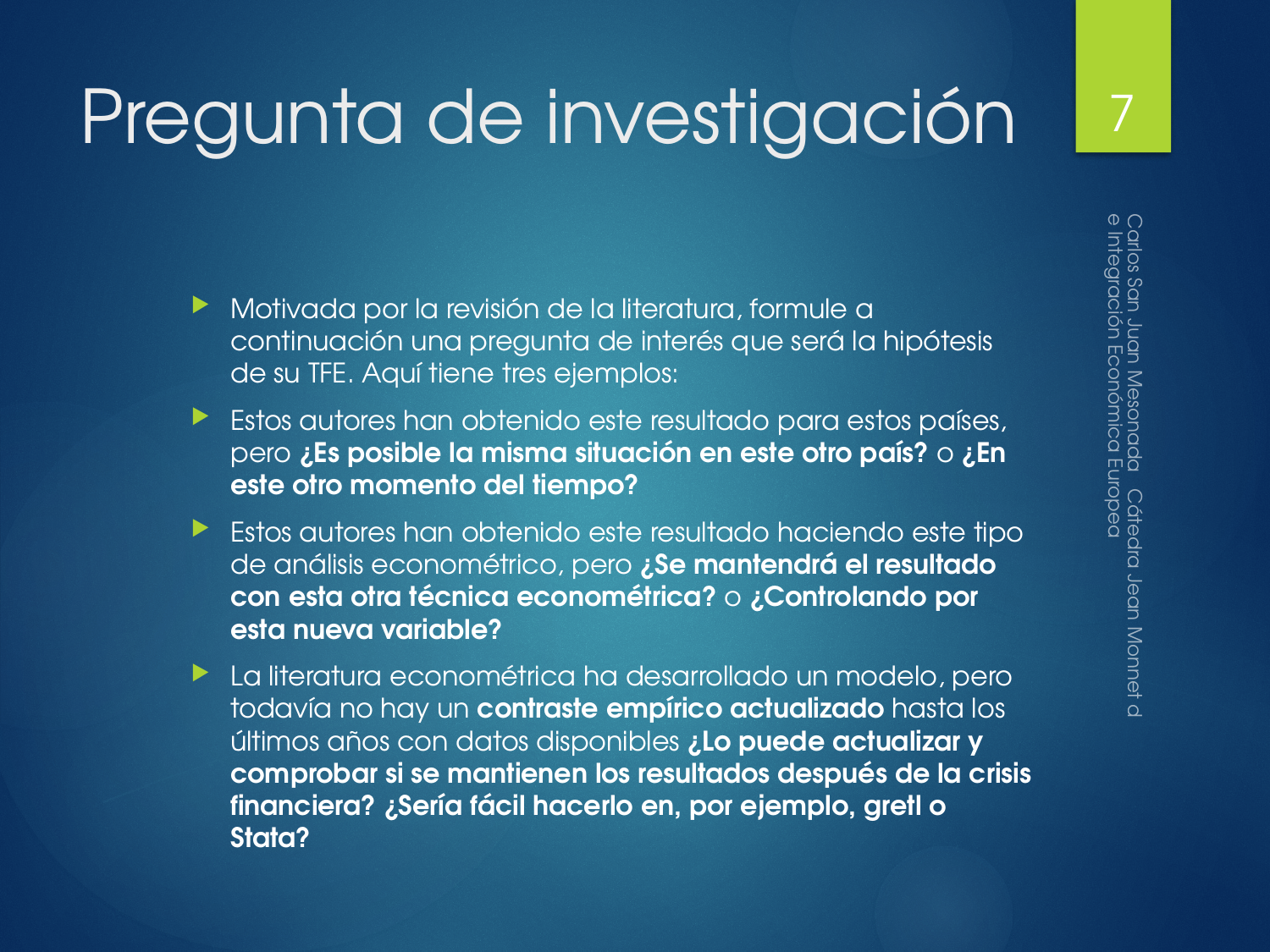

7
# Pregunta de investigación
Motivada por la revisión de la literatura, formule a continuación una pregunta de interés que será la hipótesis de su TFE. Aquí tiene tres ejemplos:
Estos autores han obtenido este resultado para estos países, pero ¿Es posible la misma situación en este otro país? o ¿En este otro momento del tiempo?
Estos autores han obtenido este resultado haciendo este tipo de análisis econométrico, pero ¿Se mantendrá el resultado con esta otra técnica econométrica? o ¿Controlando por esta nueva variable?
La literatura econométrica ha desarrollado un modelo, pero todavía no hay un contraste empírico actualizado hasta los últimos años con datos disponibles ¿Lo puede actualizar y comprobar si se mantienen los resultados después de la crisis financiera? ¿Sería fácil hacerlo en, por ejemplo, gretl o Stata?

Carlos San Juan Mesonada   Cátedra Jean Monnet de Integración Económica Europea